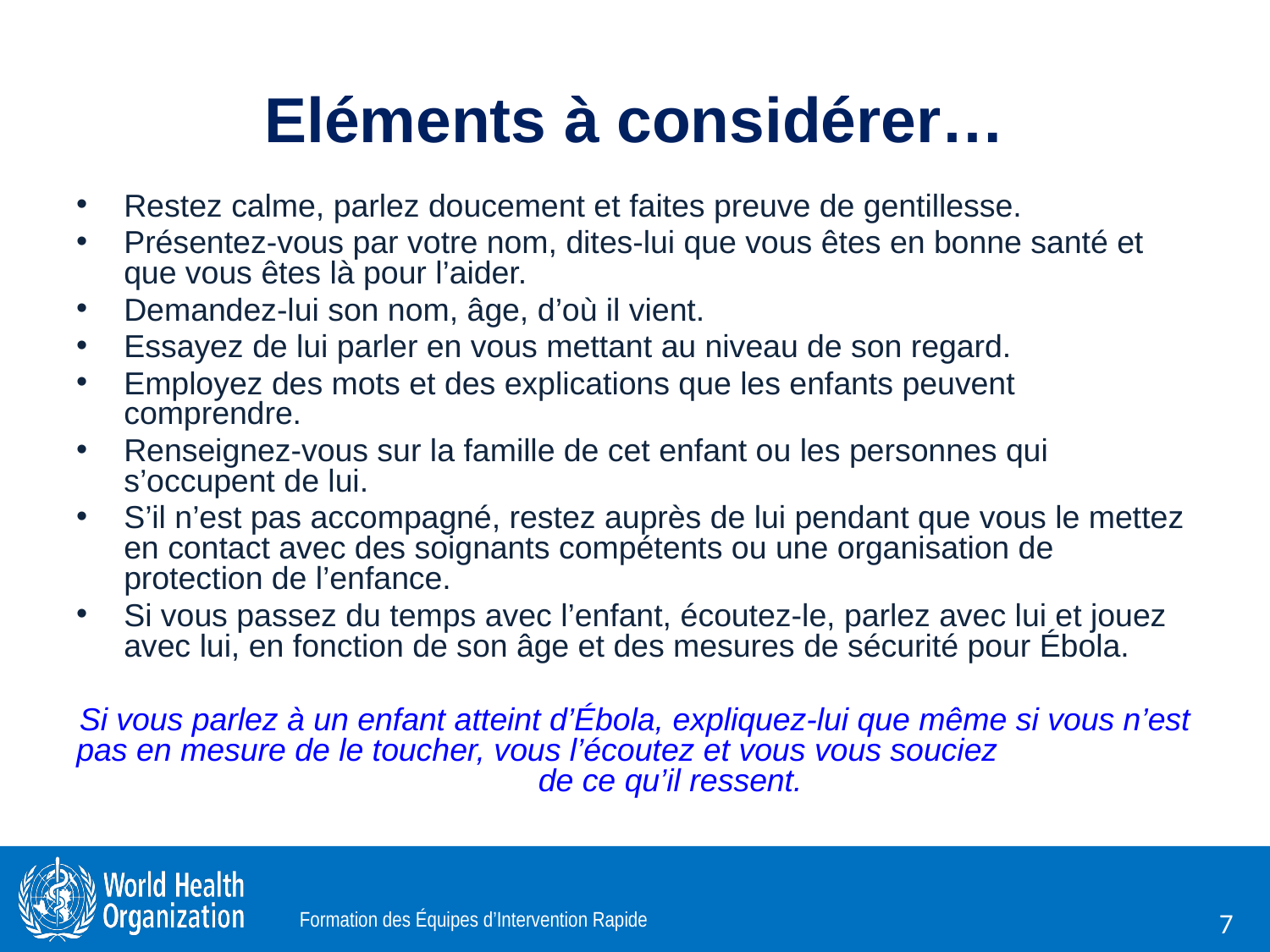

# Eléments à considérer…
Restez calme, parlez doucement et faites preuve de gentillesse.
Présentez-vous par votre nom, dites-lui que vous êtes en bonne santé et que vous êtes là pour l’aider.
Demandez-lui son nom, âge, d’où il vient.
Essayez de lui parler en vous mettant au niveau de son regard.
Employez des mots et des explications que les enfants peuvent comprendre.
Renseignez-vous sur la famille de cet enfant ou les personnes qui s’occupent de lui.
S’il n’est pas accompagné, restez auprès de lui pendant que vous le mettez en contact avec des soignants compétents ou une organisation de protection de l’enfance.
Si vous passez du temps avec l’enfant, écoutez-le, parlez avec lui et jouez avec lui, en fonction de son âge et des mesures de sécurité pour Ébola.

Si vous parlez à un enfant atteint d’Ébola, expliquez-lui que même si vous n’est pas en mesure de le toucher, vous l’écoutez et vous vous souciez                               de ce qu’il ressent.